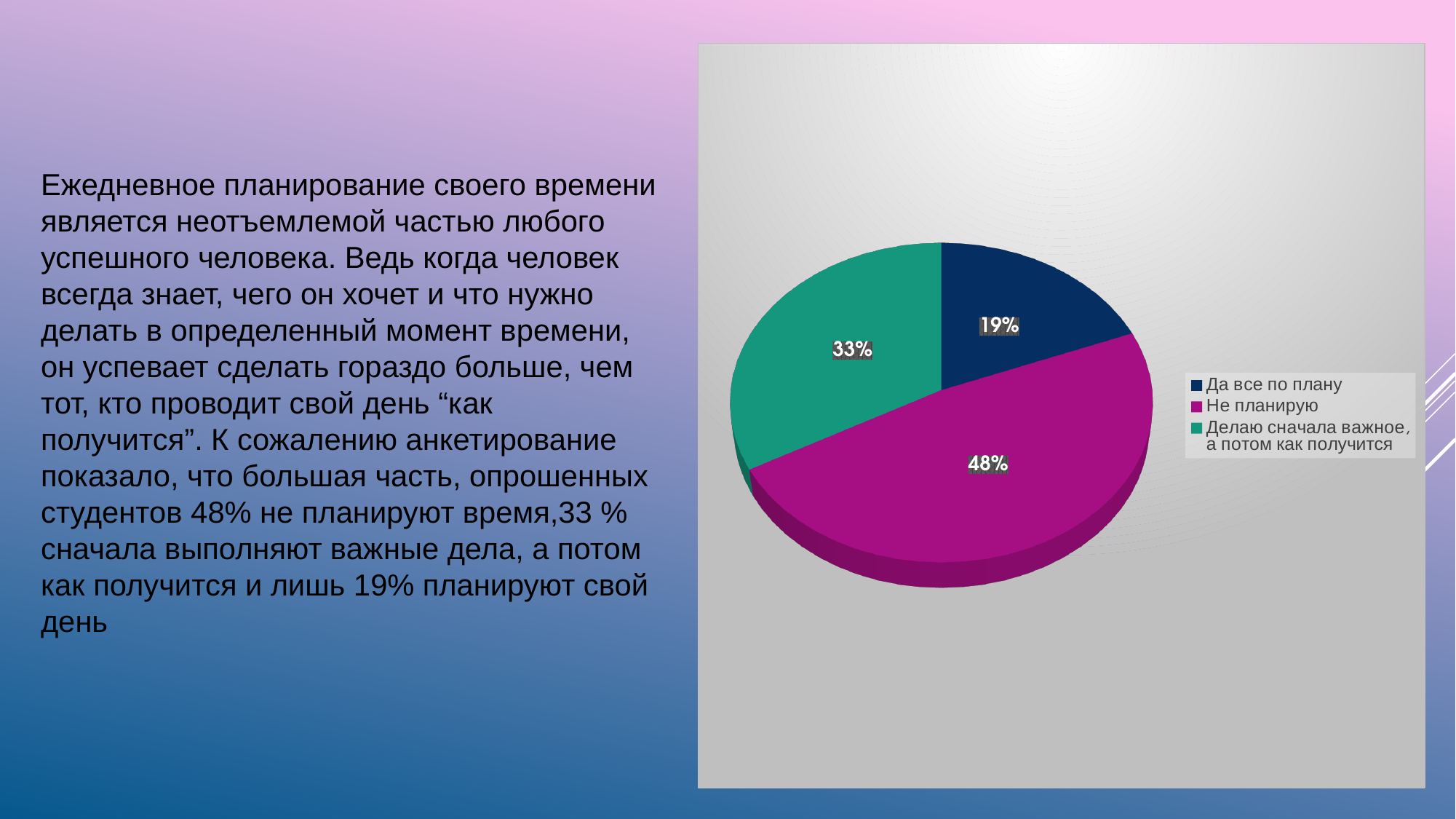

[unsupported chart]

Ежедневное планирование своего времени является неотъемлемой частью любого успешного человека. Ведь когда человек всегда знает, чего он хочет и что нужно делать в определенный момент времени, он успевает сделать гораздо больше, чем тот, кто проводит свой день “как получится”. К сожалению анкетирование показало, что большая часть, опрошенных студентов 48% не планируют время,33 % сначала выполняют важные дела, а потом как получится и лишь 19% планируют свой день